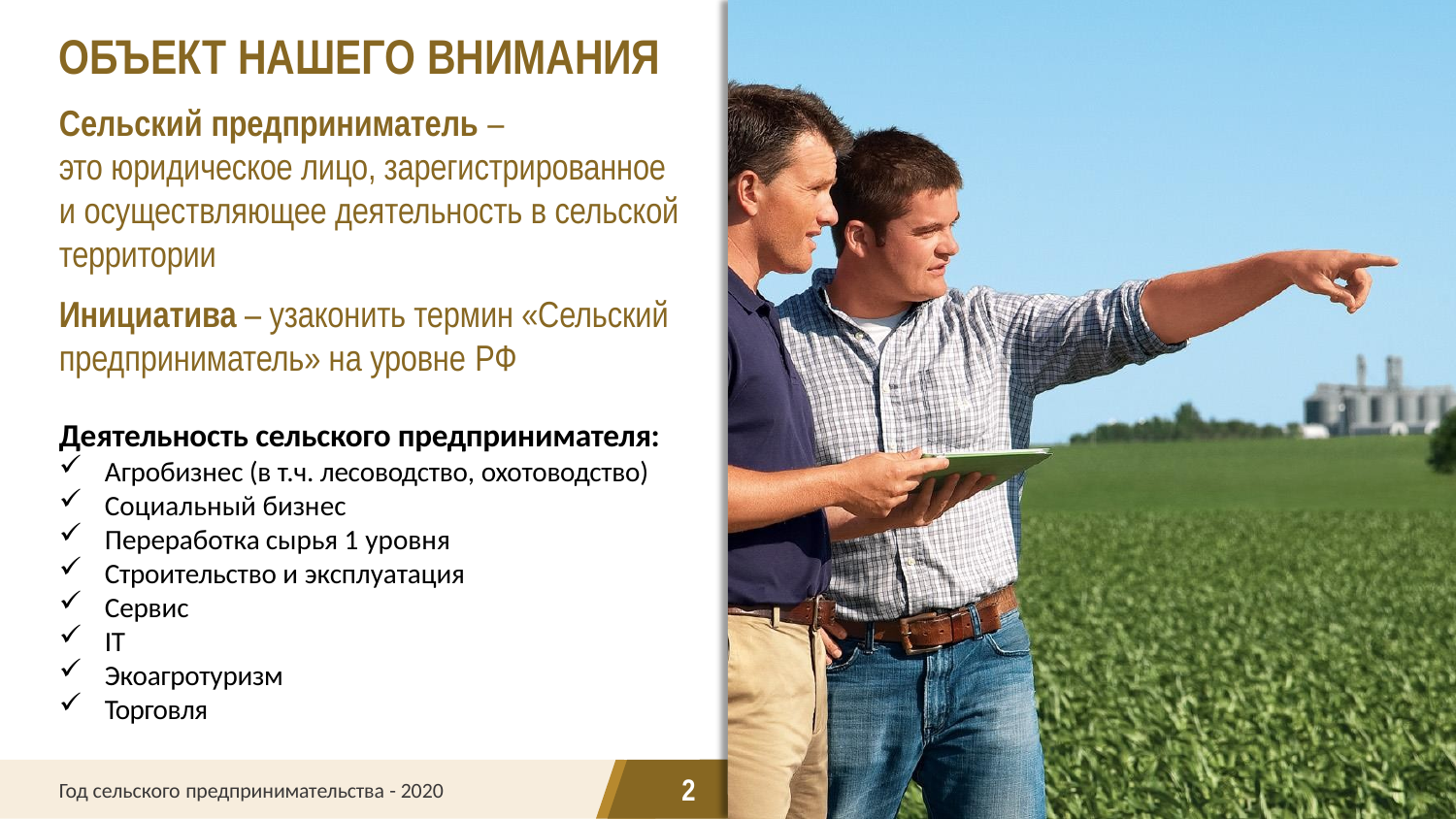

# ОБЪЕКТ НАШЕГО ВНИМАНИЯ
Сельский предприниматель –
это юридическое лицо, зарегистрированное  и осуществляющее деятельность в сельской  территории
Инициатива – узаконить термин «Сельский  предприниматель» на уровне РФ
Деятельность сельского предпринимателя:
Агробизнес (в т.ч. лесоводство, охотоводство)
Социальный бизнес
Переработка сырья 1 уровня
Строительство и эксплуатация
Сервис
IT
Экоагротуризм
Торговля
2
Год сельского предпринимательства - 2020